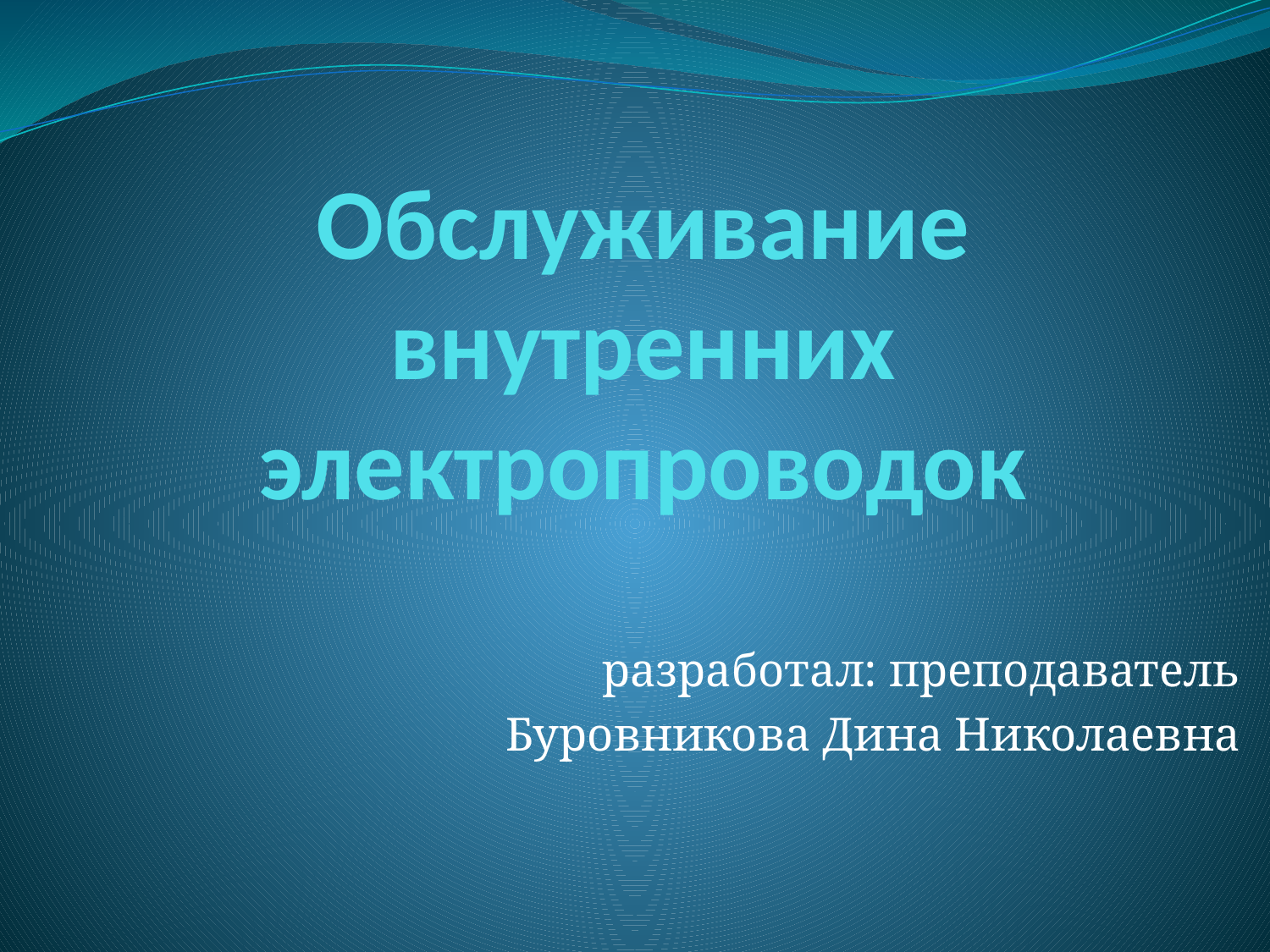

# Обслуживание внутренних электропроводок
разработал: преподаватель
Буровникова Дина Николаевна